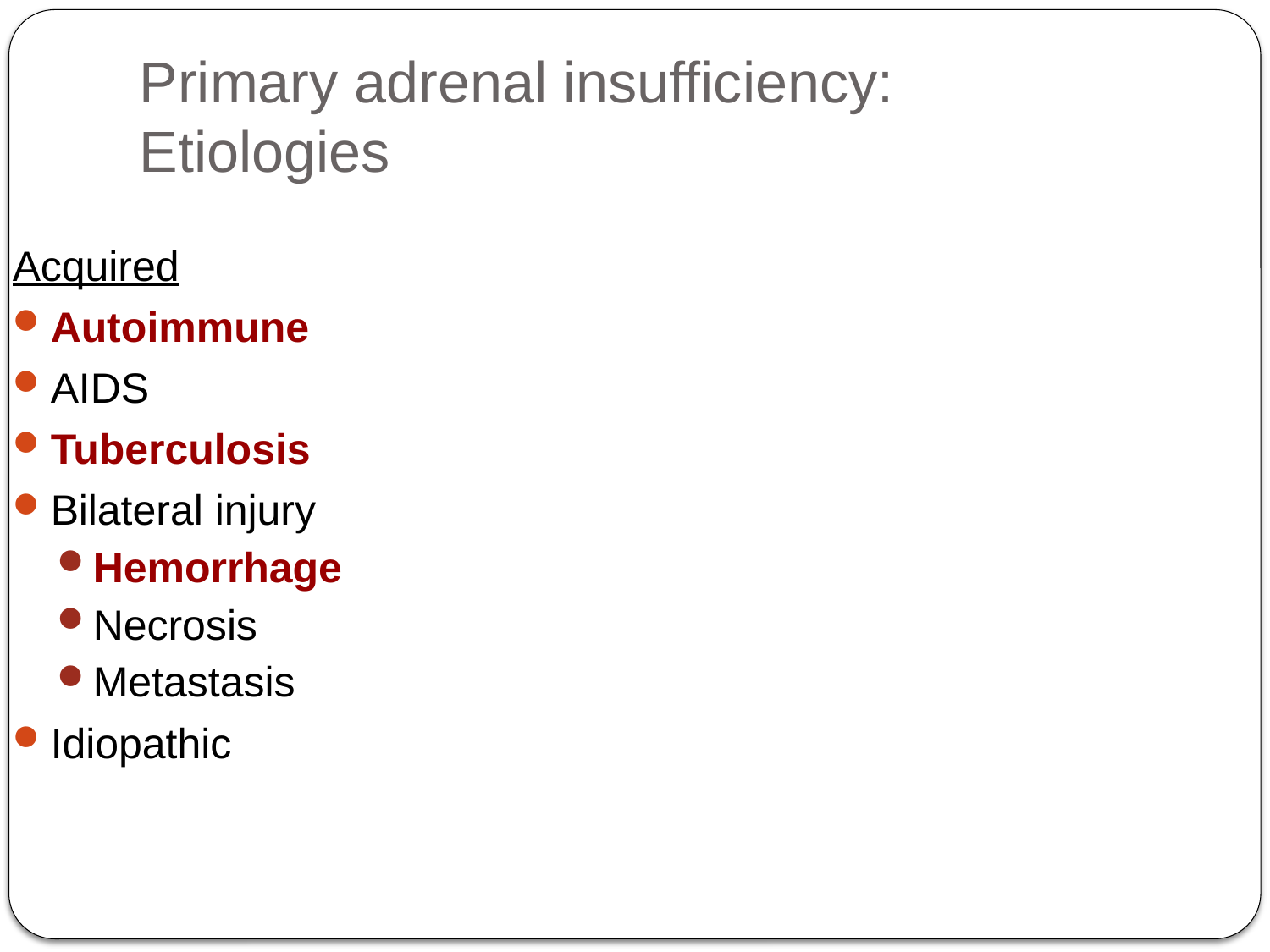

# Primary adrenal insufficiency: Etiologies
Acquired
Autoimmune
AIDS
Tuberculosis
Bilateral injury
Hemorrhage
Necrosis
Metastasis
Idiopathic